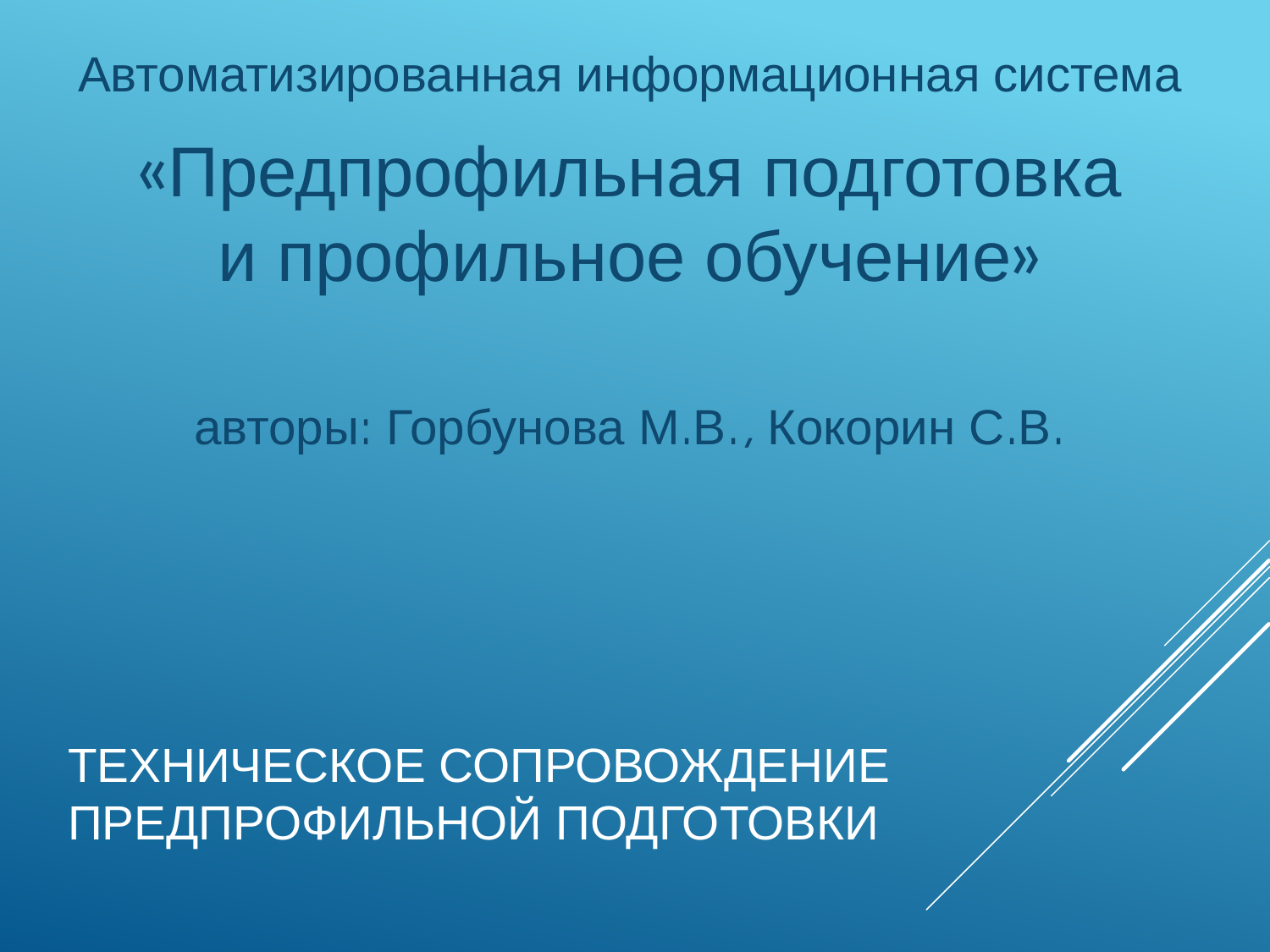

Автоматизированная информационная система
«Предпрофильная подготовка
и профильное обучение»

авторы: Горбунова М.В., Кокорин С.В.
# Техническое сопровождение предпрофильной подготовки